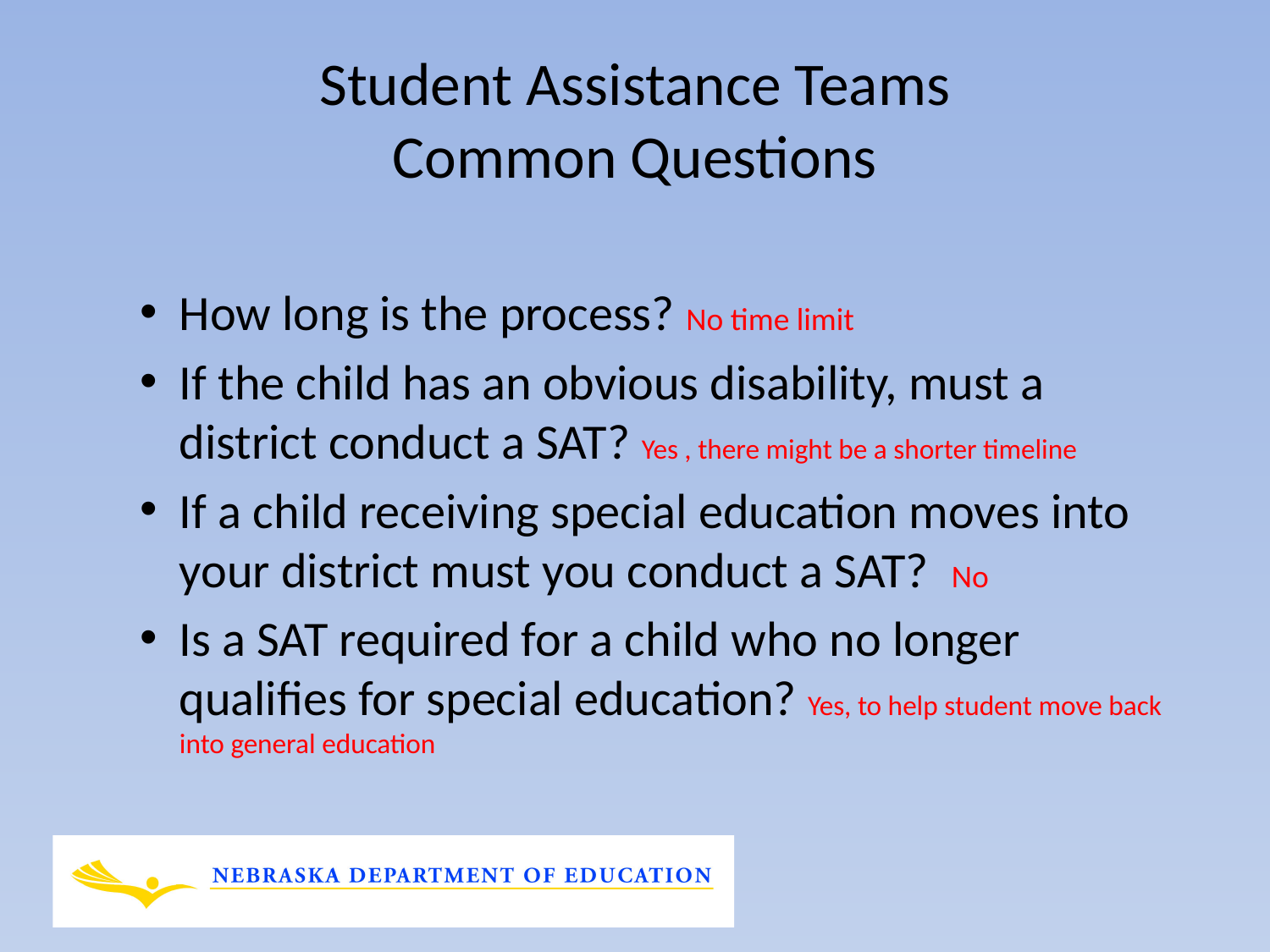

# Student Assistance Teams Common Questions
How long is the process? No time limit
If the child has an obvious disability, must a district conduct a SAT? Yes , there might be a shorter timeline
If a child receiving special education moves into your district must you conduct a SAT?  No
Is a SAT required for a child who no longer qualifies for special education? Yes, to help student move back into general education